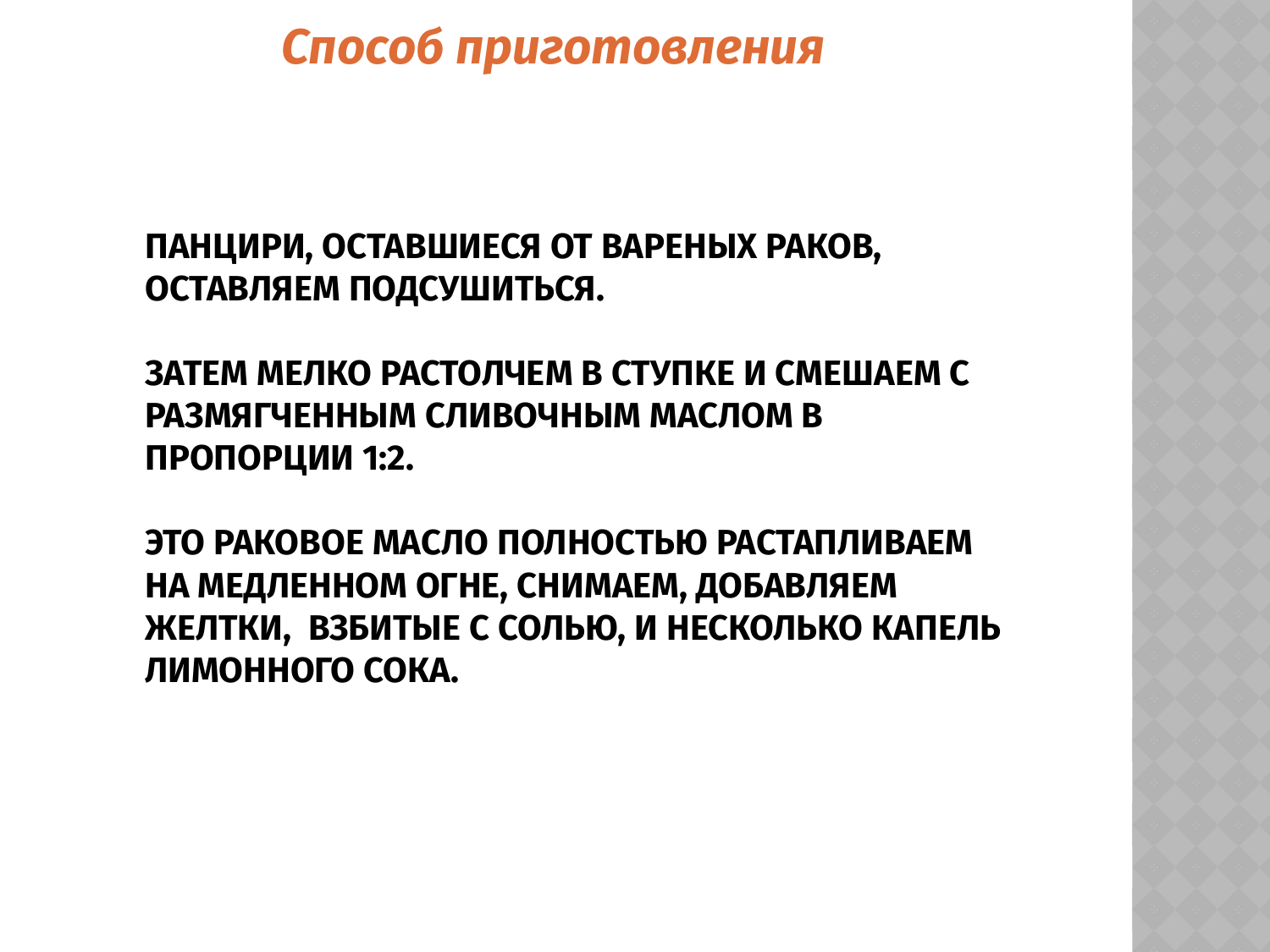

Способ приготовления

# Панцири, оставшиеся от вареных раков, оставляем подсушиться. Затем мелко растолчем в ступке и смешаем с размягченным сливочным маслом в пропорции 1:2. Это раковое масло полностью растапливаем на медленном огне, снимаем, добавляем желтки,  взбитые с солью, и несколько капель лимонного сока.